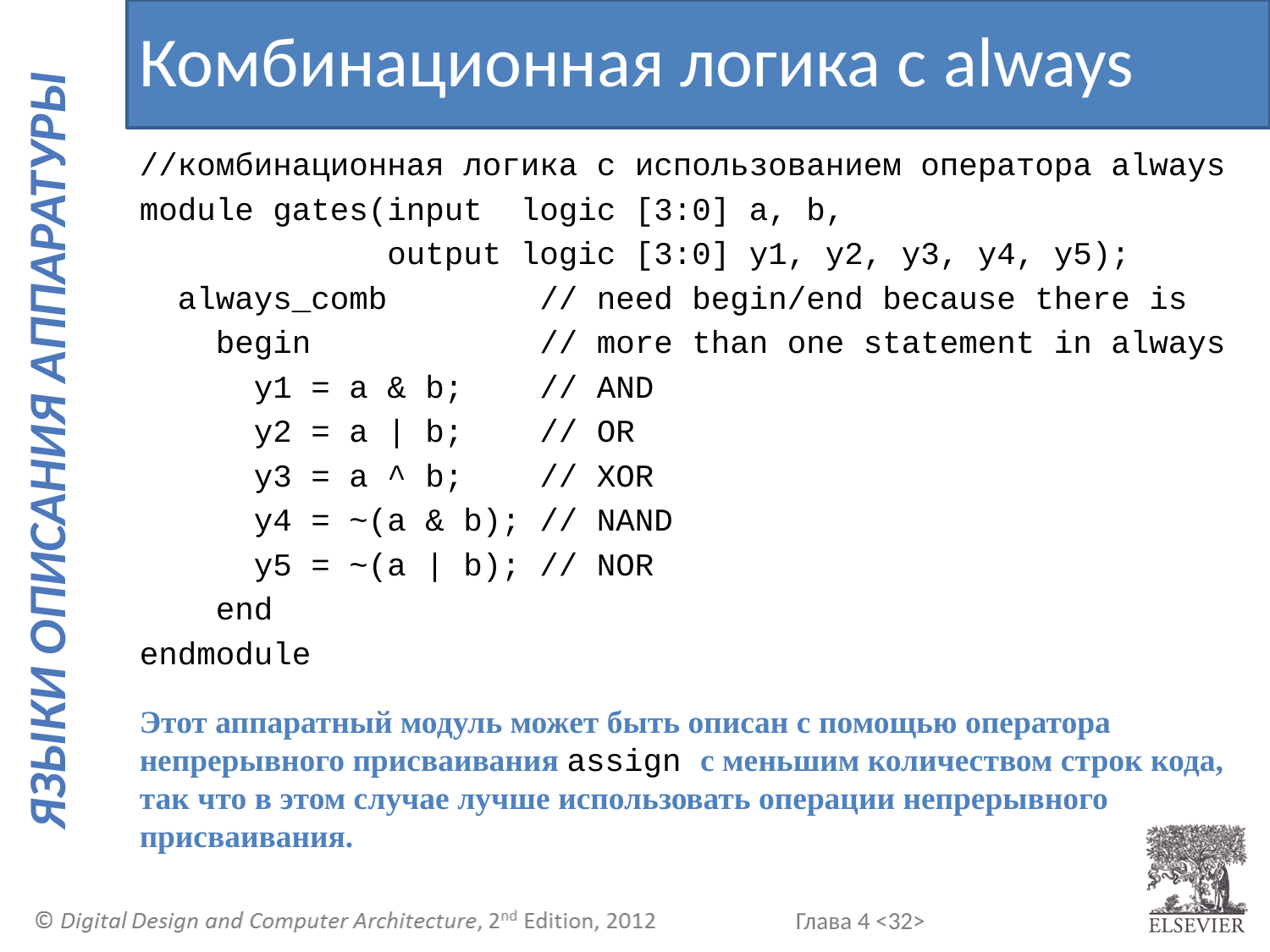

Комбинационная логика с always
//комбинационная логика с использованием оператора always
module gates(input  logic [3:0] a, b,
             output logic [3:0] y1, y2, y3, y4, y5);
  always_comb        // need begin/end because there is
    begin            // more than one statement in always
      y1 = a & b;    // AND
      y2 = a | b;    // OR
      y3 = a ^ b;    // XOR
      y4 = ~(a & b); // NAND
      y5 = ~(a | b); // NOR
    end
endmodule

Этот аппаратный модуль может быть описан с помощью оператора непрерывного присваивания assign с меньшим количеством строк кода, так что в этом случае лучше использовать операции непрерывного присваивания.